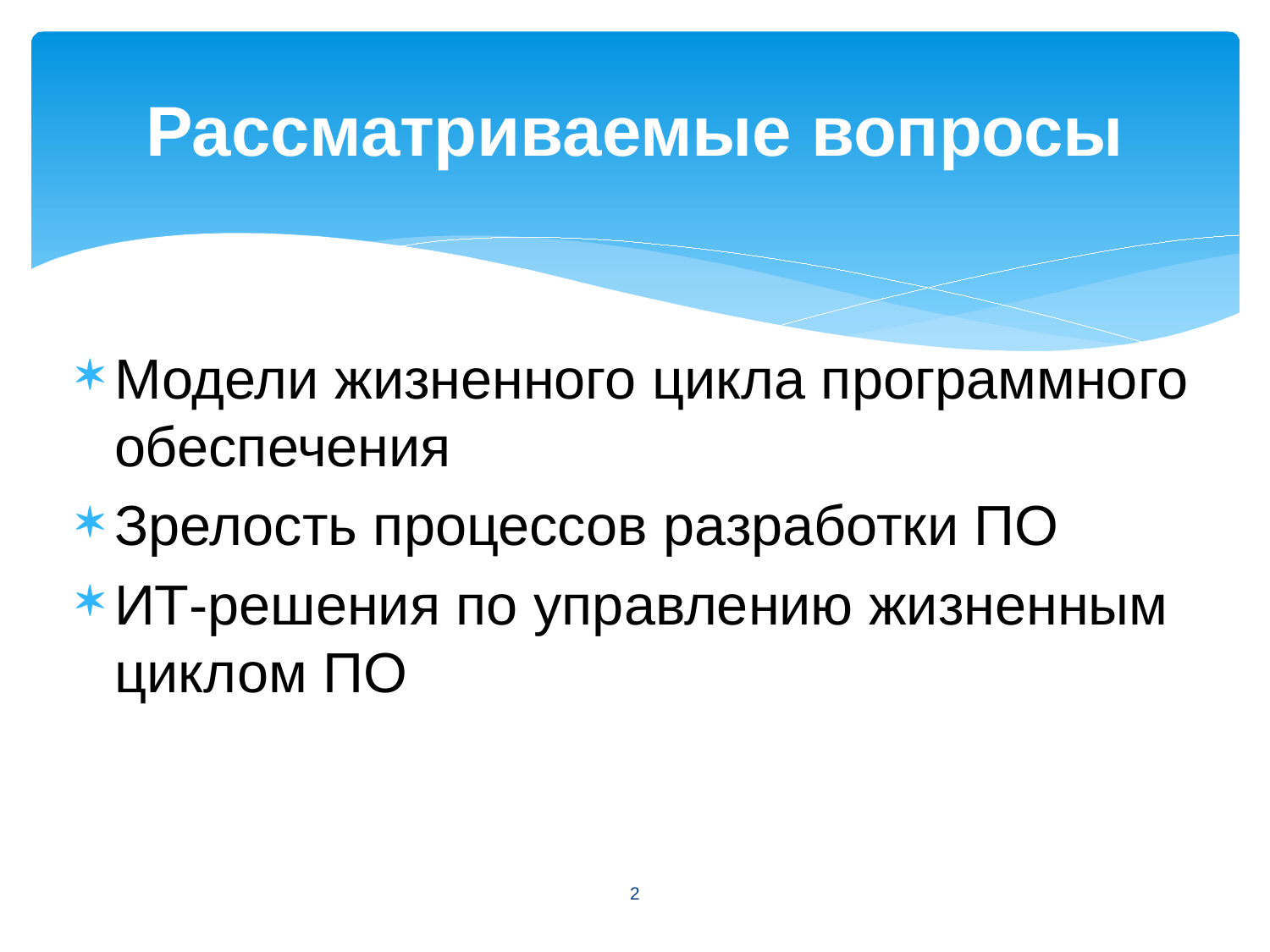

# Рассматриваемые вопросы
Модели жизненного цикла программного обеспечения
Зрелость процессов разработки ПО
ИТ-решения по управлению жизненным циклом ПО
2